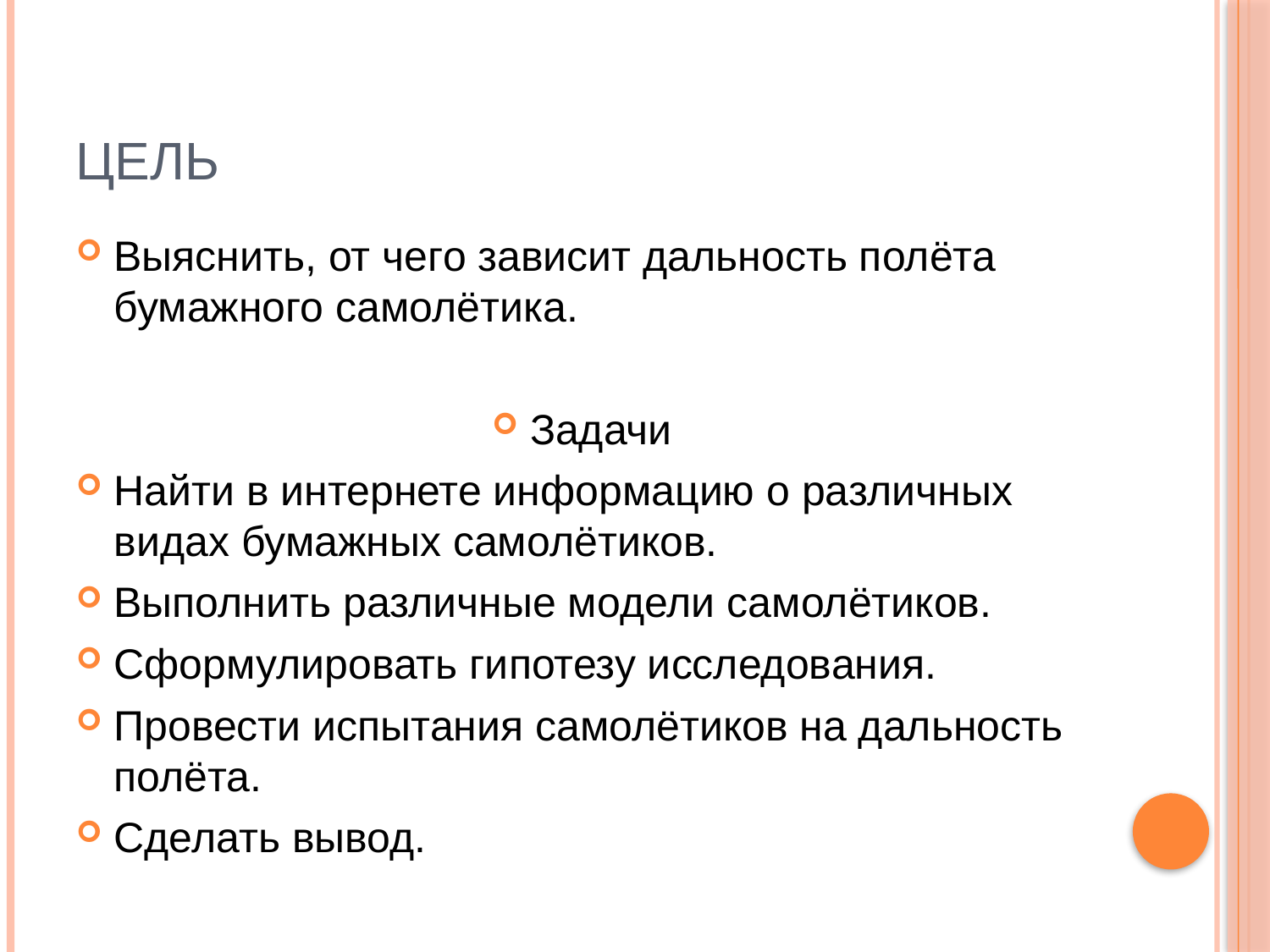

# Цель
Выяснить, от чего зависит дальность полёта бумажного самолётика.

Задачи
Найти в интернете информацию о различных видах бумажных самолётиков.
Выполнить различные модели самолётиков.
Сформулировать гипотезу исследования.
Провести испытания самолётиков на дальность полёта.
Сделать вывод.